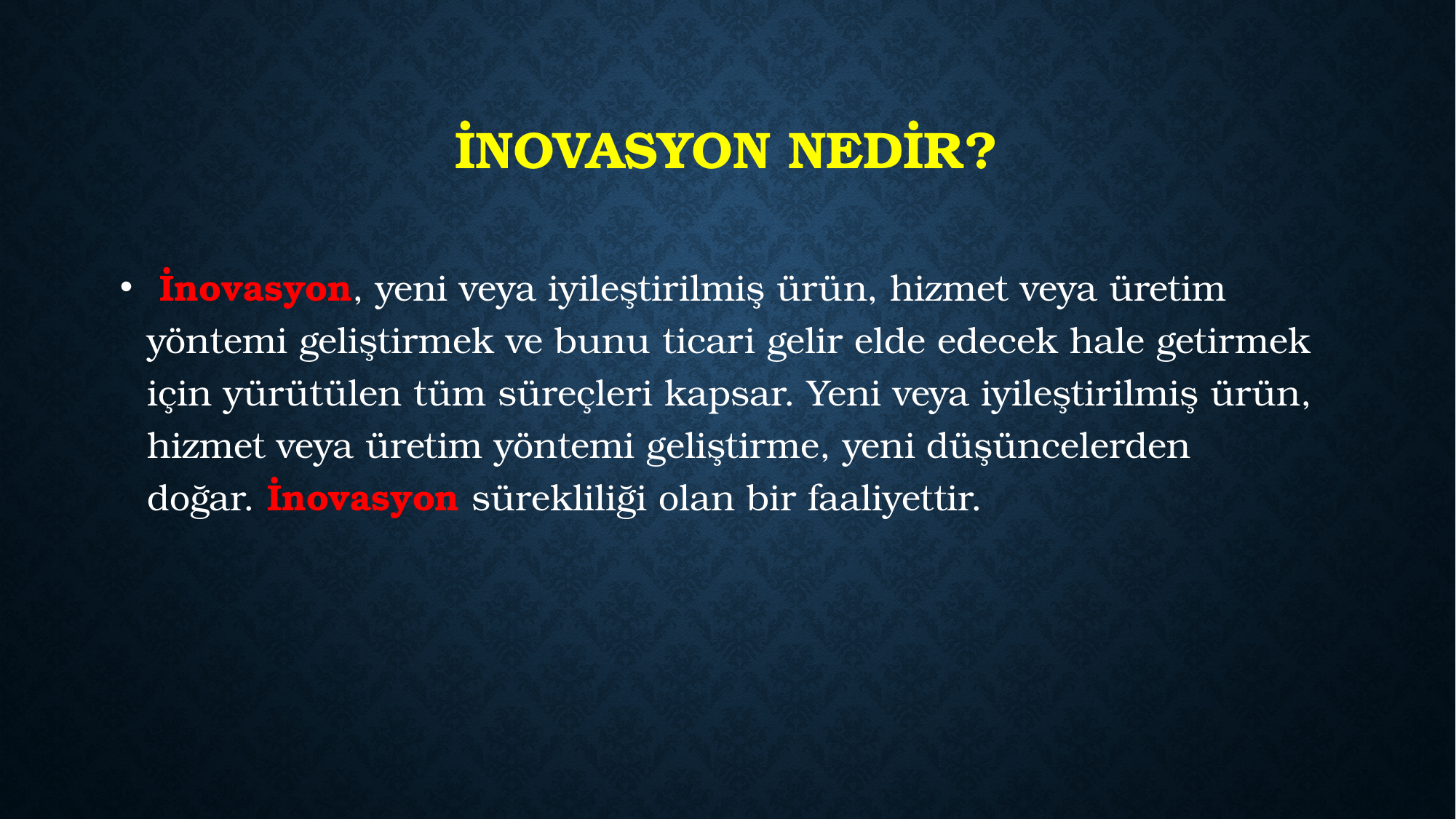

# İnovasyon Nedir?
 İnovasyon, yeni veya iyileştirilmiş ürün, hizmet veya üretim yöntemi geliştirmek ve bunu ticari gelir elde edecek hale getirmek için yürütülen tüm süreçleri kapsar. Yeni veya iyileştirilmiş ürün, hizmet veya üretim yöntemi geliştirme, yeni düşüncelerden doğar. İnovasyon sürekliliği olan bir faaliyettir.